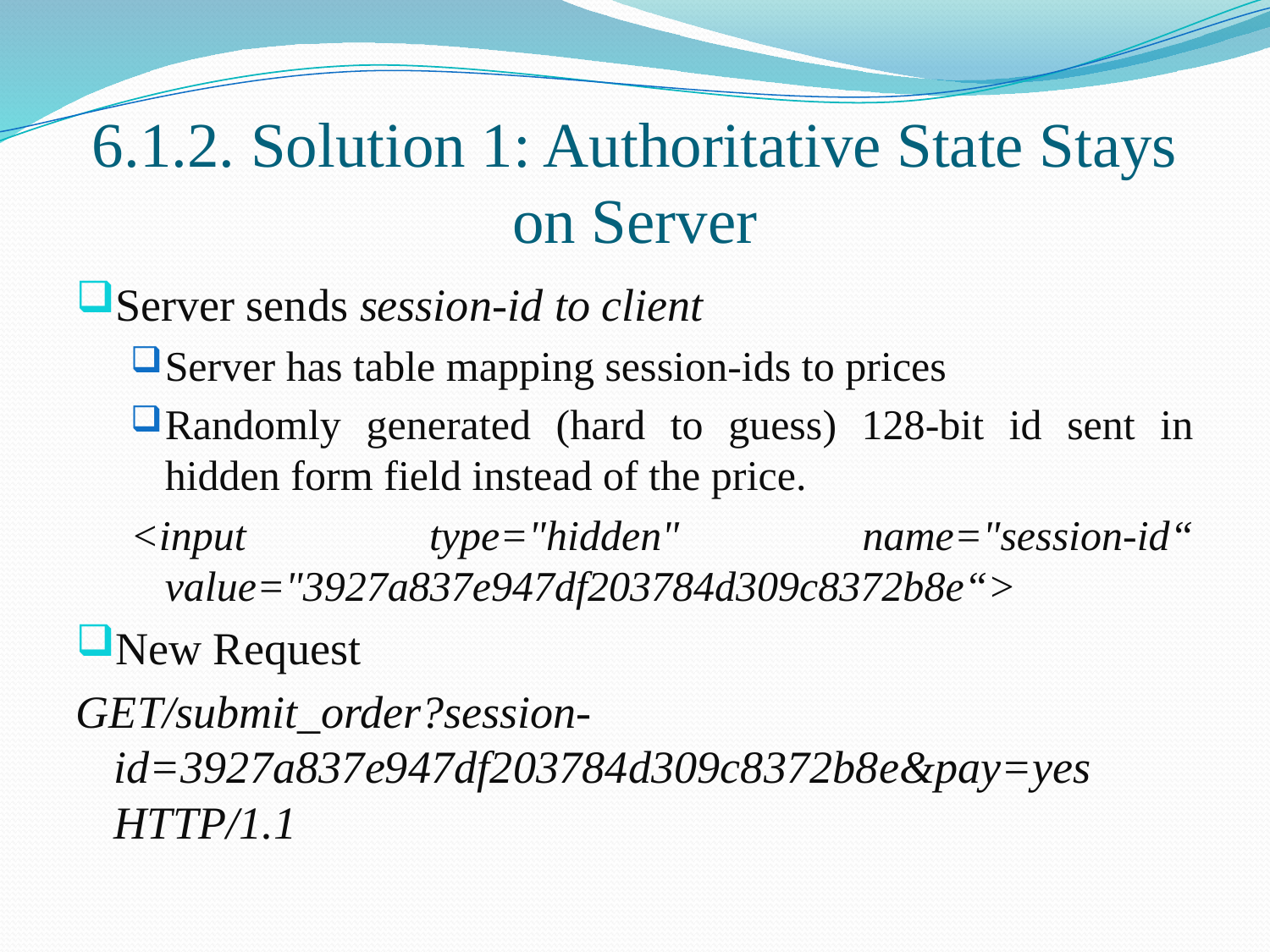

# 6.1.2. Solution 1: Authoritative State Stays on Server
Server sends session-id to client
Server has table mapping session-ids to prices
Randomly generated (hard to guess) 128-bit id sent in hidden form field instead of the price.
<input type="hidden" name="session-id“ value="3927a837e947df203784d309c8372b8e“>
New Request
GET/submit_order?session-id=3927a837e947df203784d309c8372b8e&pay=yes HTTP/1.1